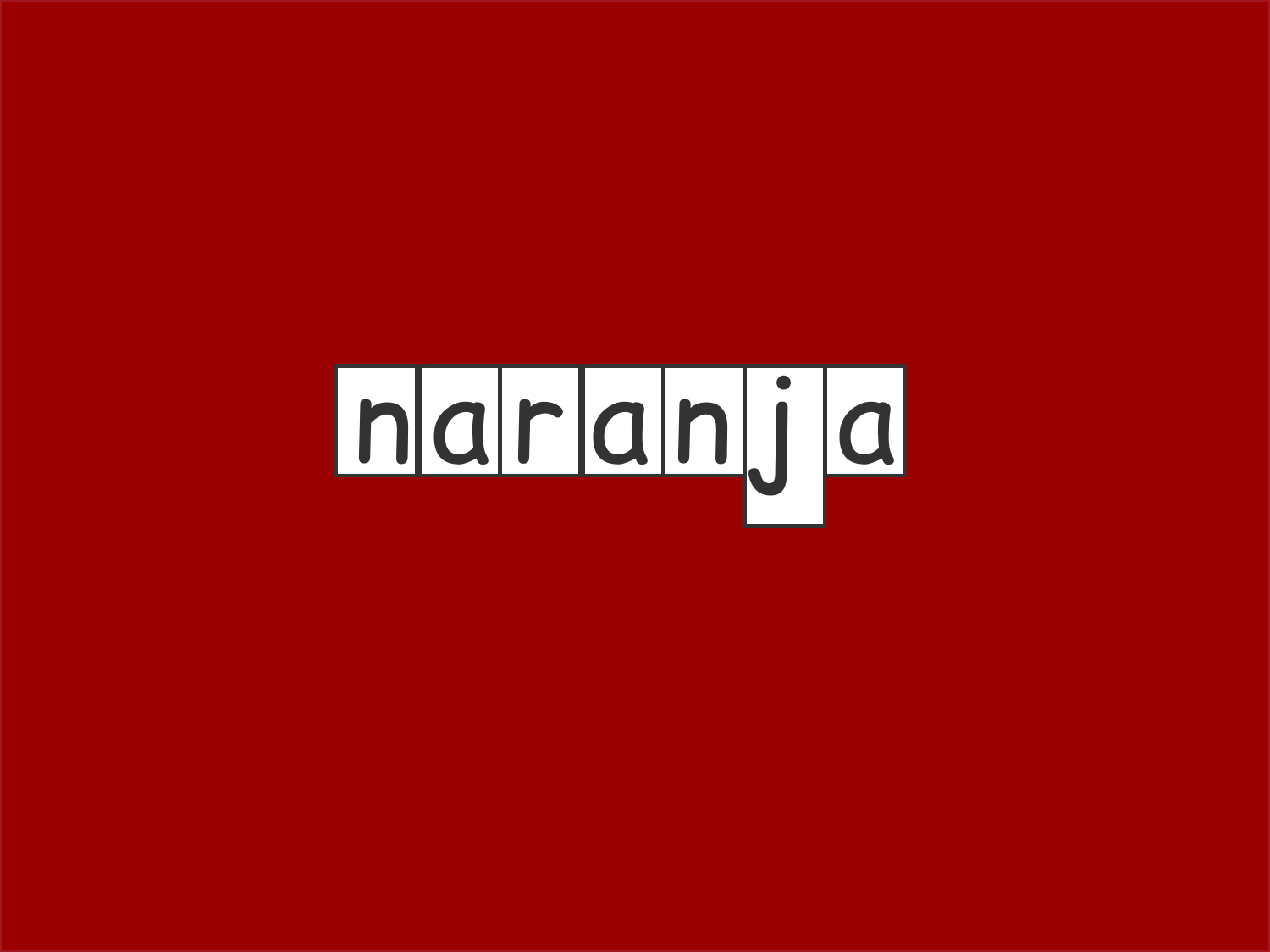

n
a
r
a
n
j
a